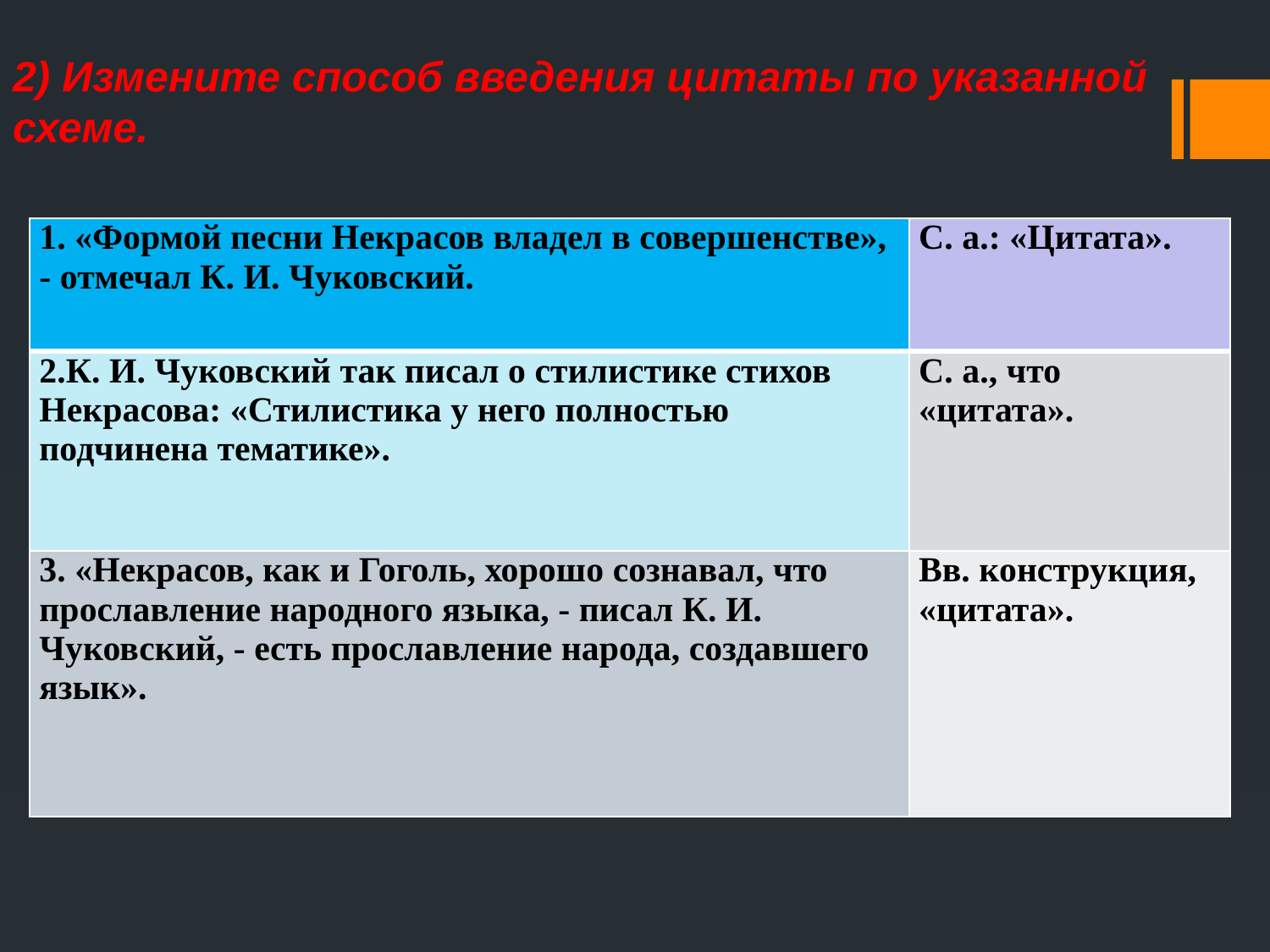

# 2) Измените способ введения цитаты по указанной схеме.
| 1. «Формой песни Некрасов владел в совершенстве», - отмечал К. И. Чуковский. | С. а.: «Цитата». |
| --- | --- |
| 2.К. И. Чуковский так писал о стилистике стихов Некрасова: «Стилистика у него полностью подчинена тематике». | С. а., что «цитата». |
| 3. «Некрасов, как и Гоголь, хорошо сознавал, что прославление народного языка, - писал К. И. Чуковский, - есть прославление народа, создавшего язык». | Вв. конструкция, «цитата». |